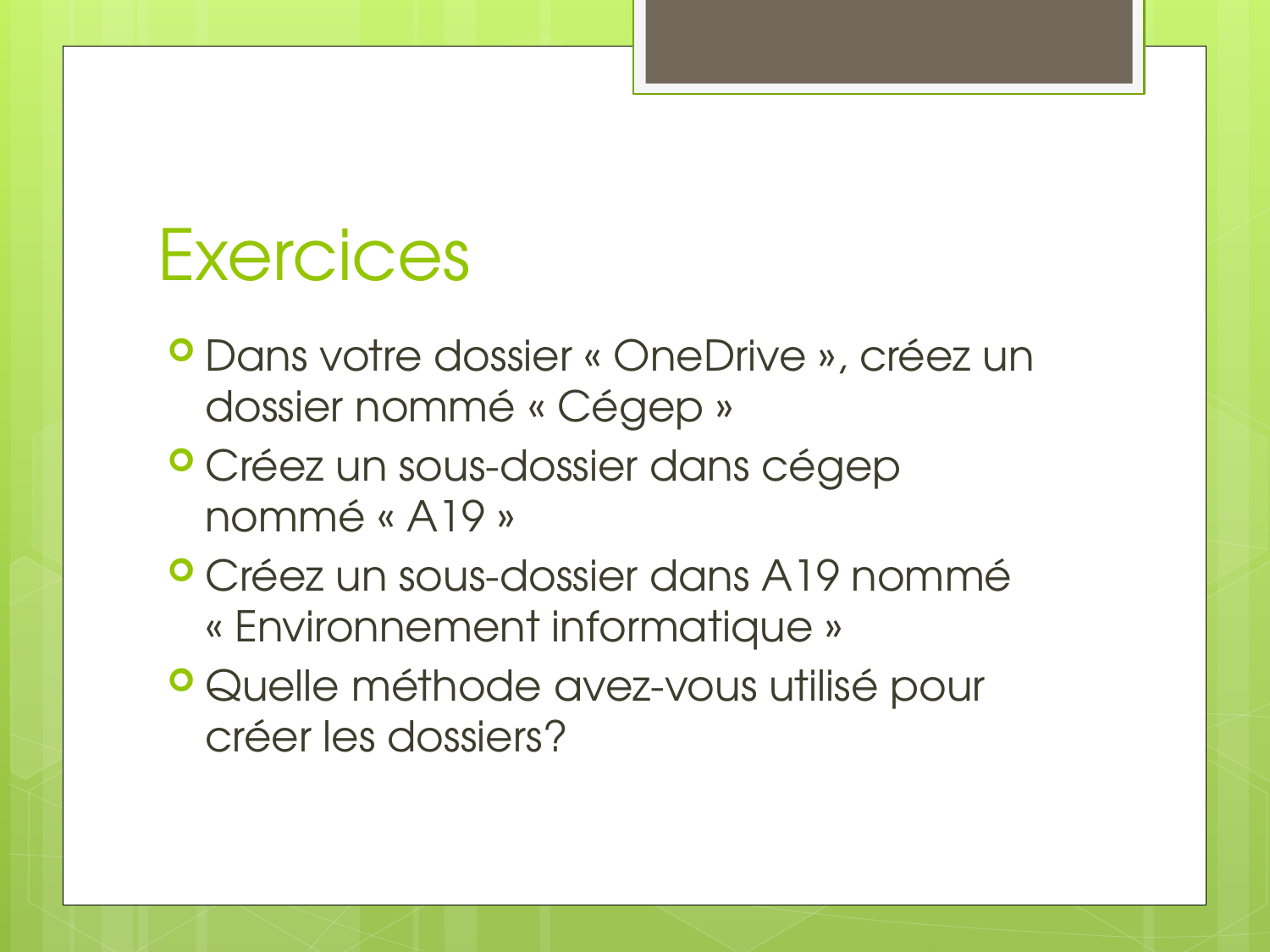

# Exercices
Dans votre dossier « OneDrive », créez un dossier nommé « Cégep »
Créez un sous-dossier dans cégep nommé « A19 »
Créez un sous-dossier dans A19 nommé « Environnement informatique »
Quelle méthode avez-vous utilisé pour créer les dossiers?